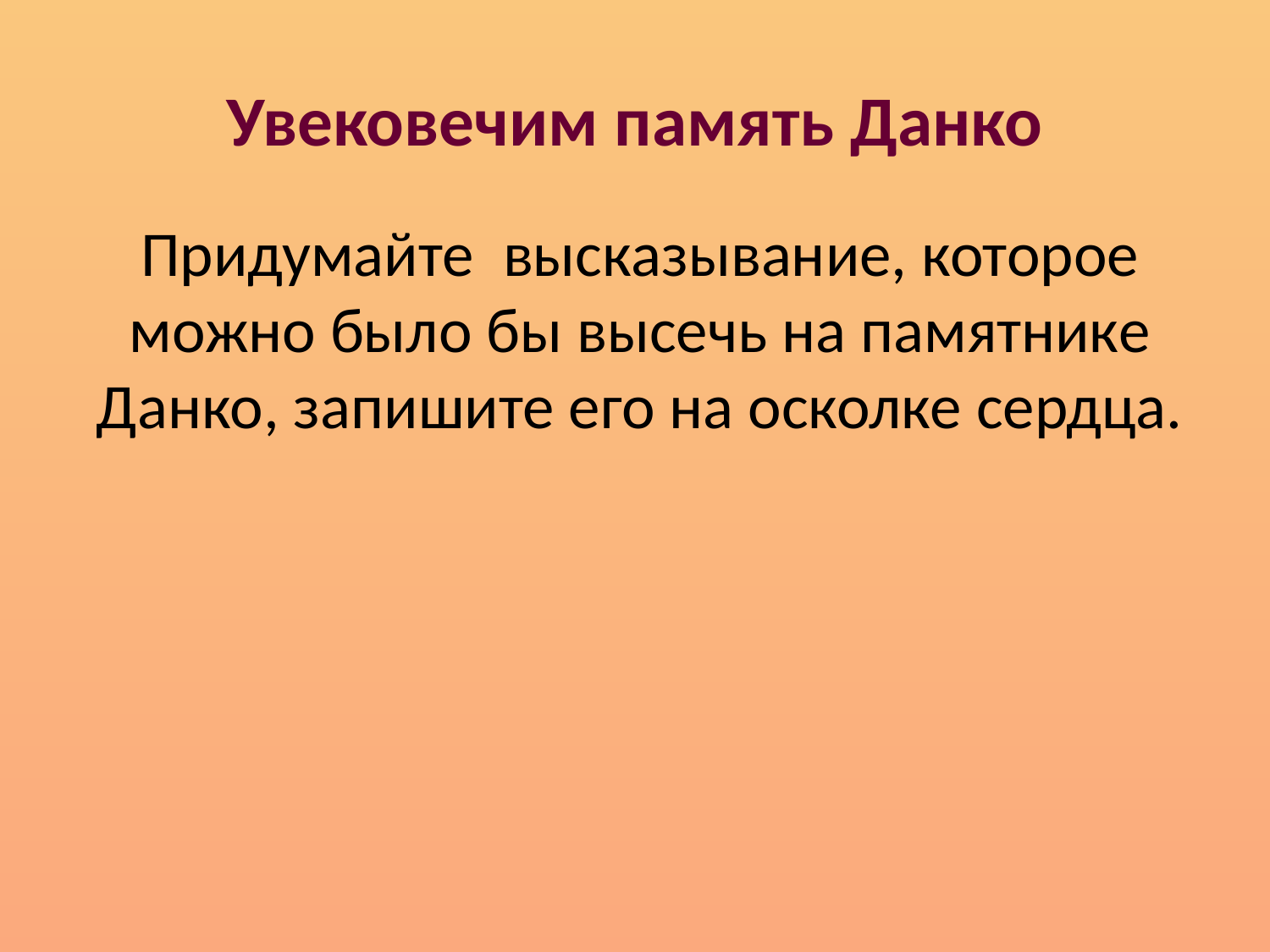

# Увековечим память Данко
Придумайте  высказывание, которое можно было бы высечь на памятнике Данко, запишите его на осколке сердца.